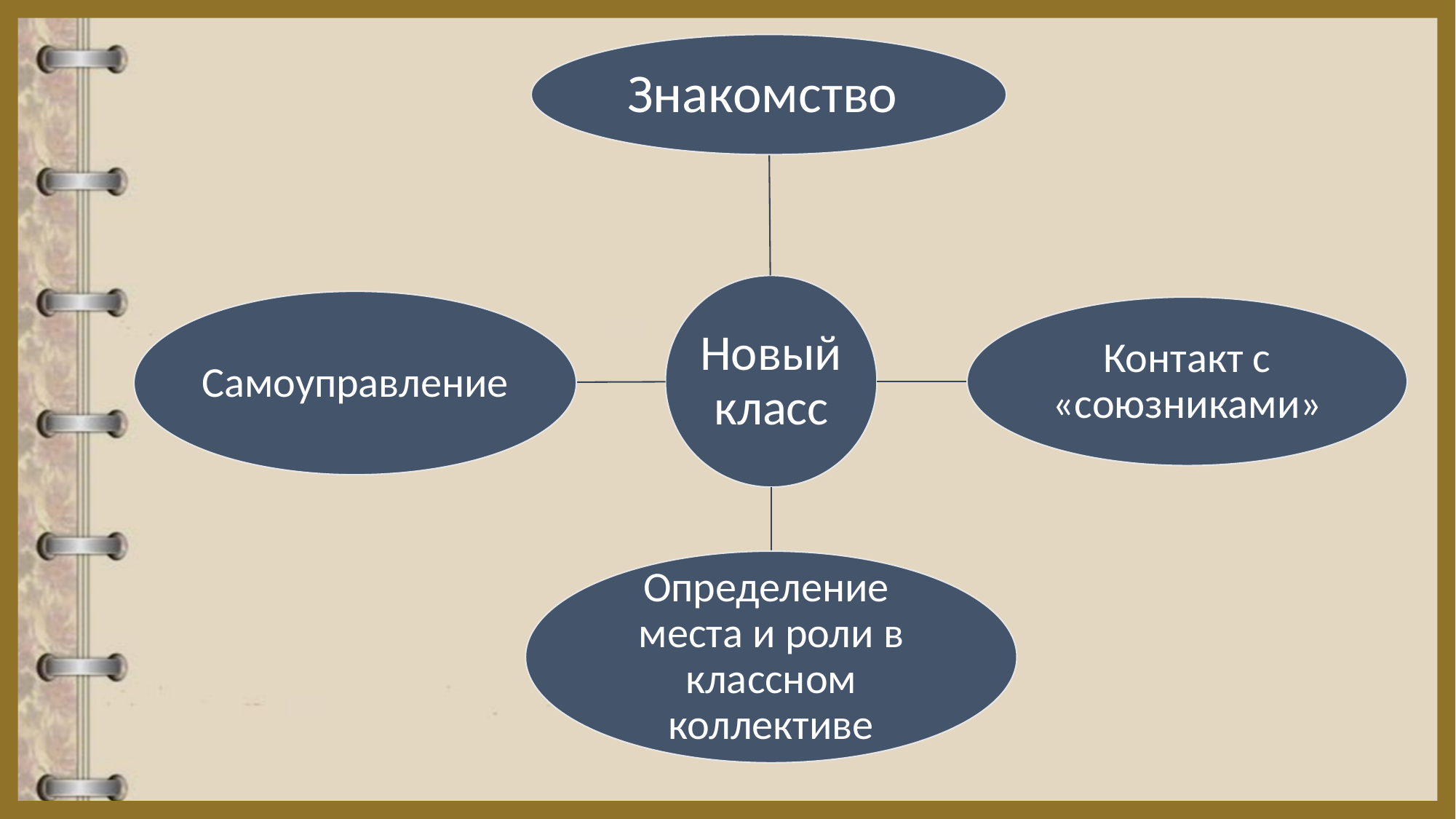

Новый класс

Знакомство

Контакт с «союзниками»

Определение  места и роли в классном коллективе

Самоуправление